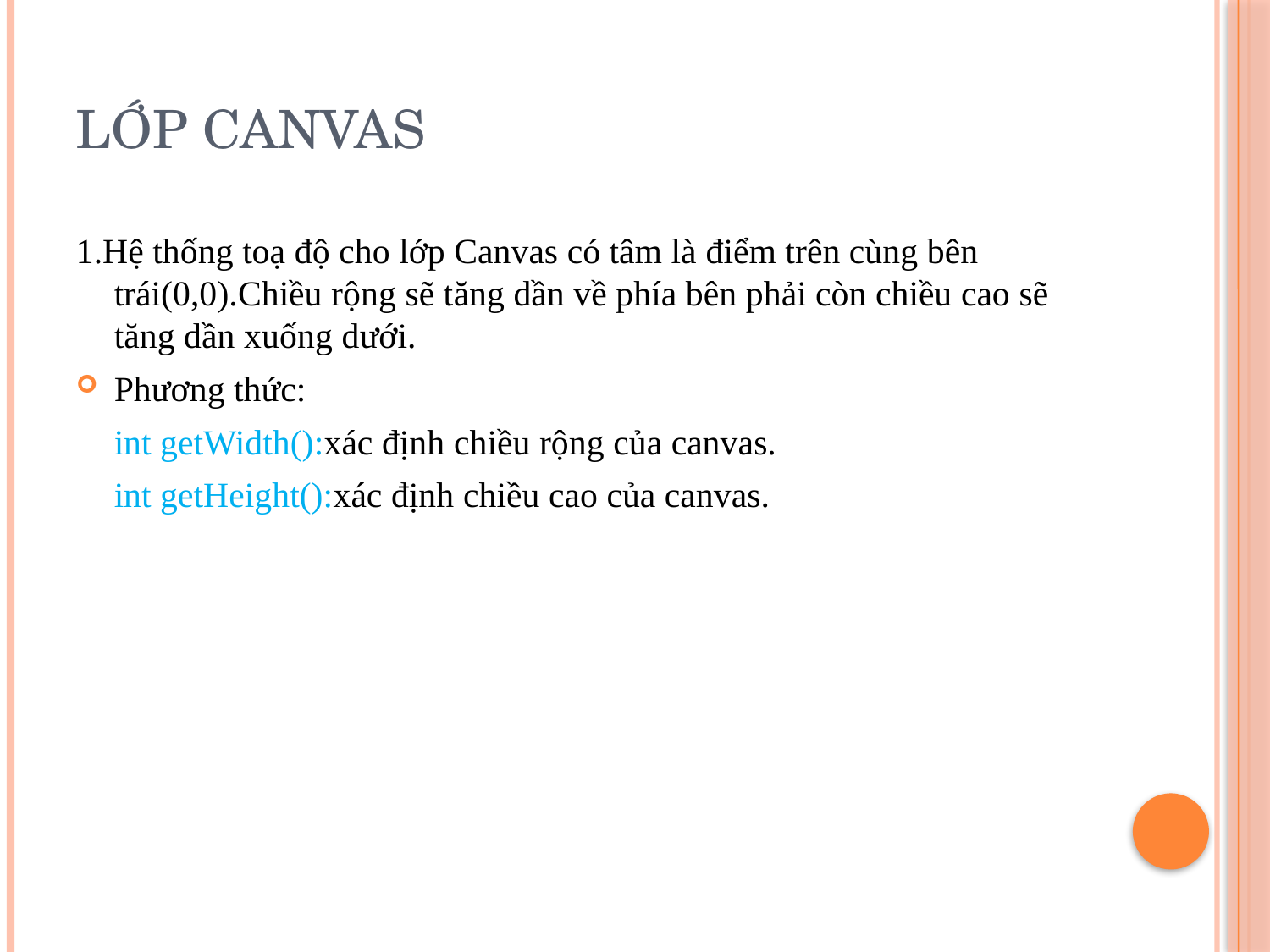

# Lớp canvas
1.Hệ thống toạ độ cho lớp Canvas có tâm là điểm trên cùng bên trái(0,0).Chiều rộng sẽ tăng dần về phía bên phải còn chiều cao sẽ tăng dần xuống dưới.
Phương thức:
	int getWidth():xác định chiều rộng của canvas.
	int getHeight():xác định chiều cao của canvas.